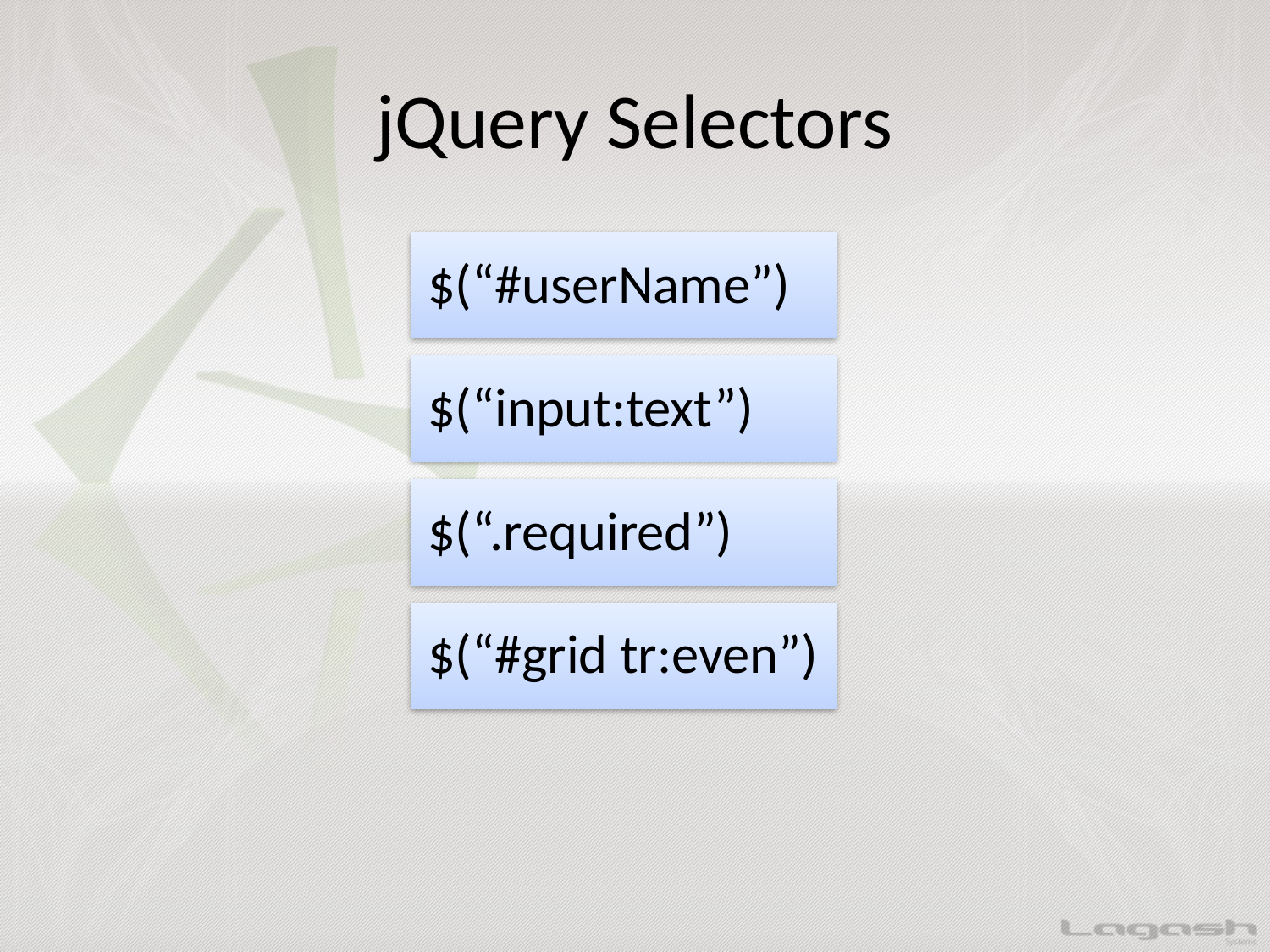

# jQuery Selectors
$(“#userName”)
$(“input:text”)
$(“.required”)
$(“#grid tr:even”)